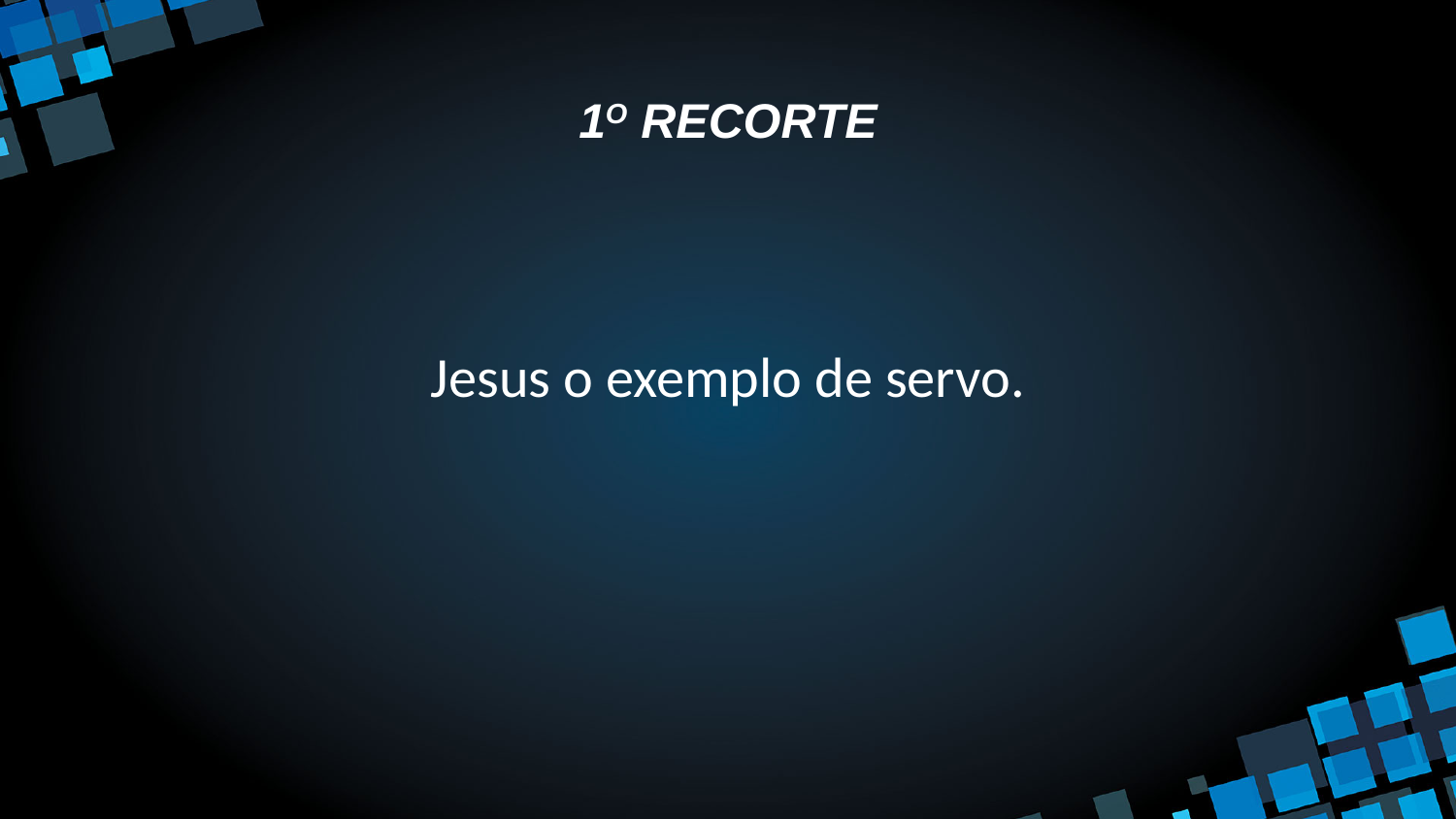

# 1O RECORTE

Jesus o exemplo de servo.